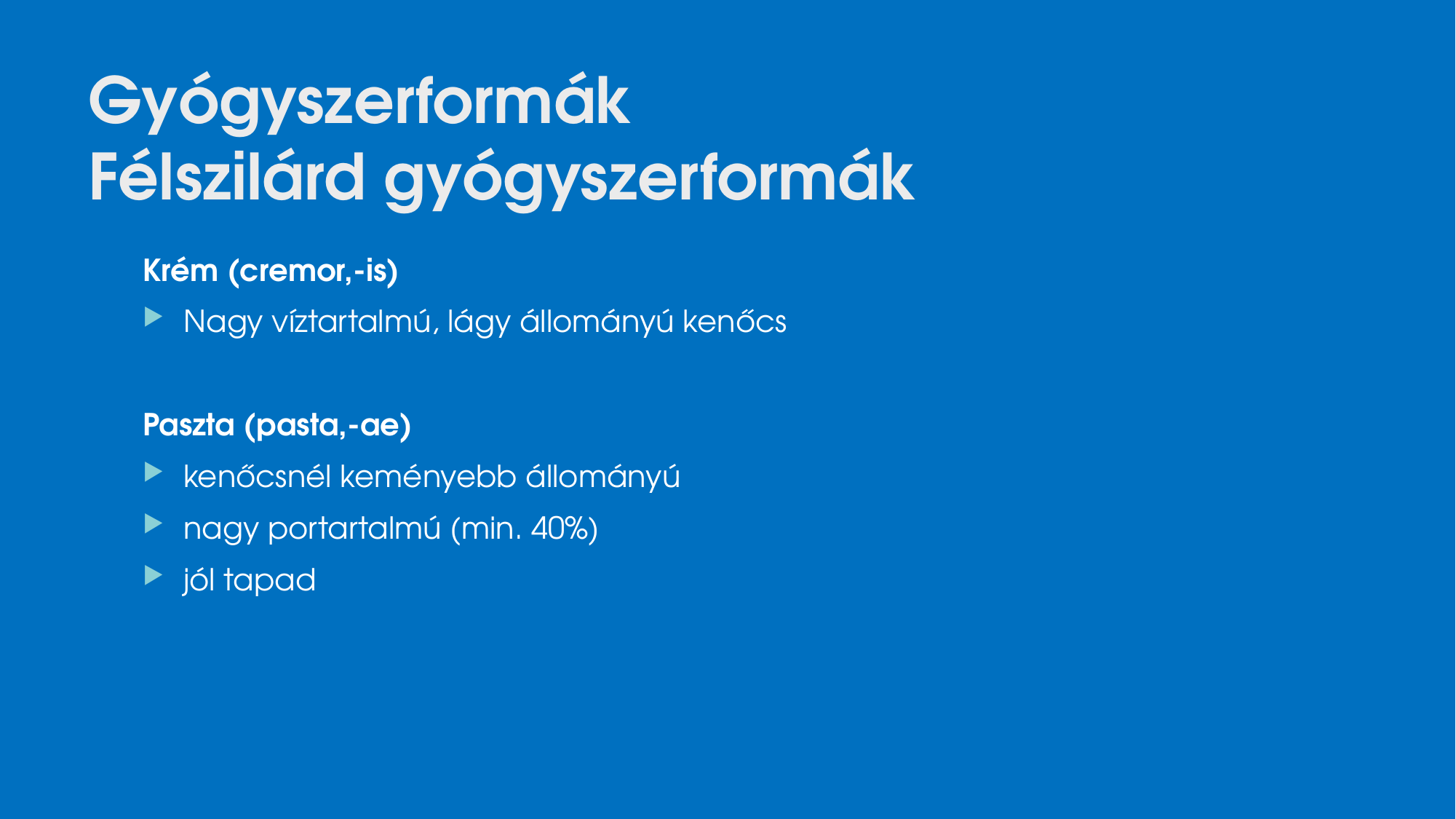

# Gyógyszerformák Félszilárd gyógyszerformák
Krém (cremor,-is)
Nagy víztartalmú, lágy állományú kenőcs

Paszta (pasta,-ae)
kenőcsnél keményebb állományú
nagy portartalmú (min. 40%)
jól tapad